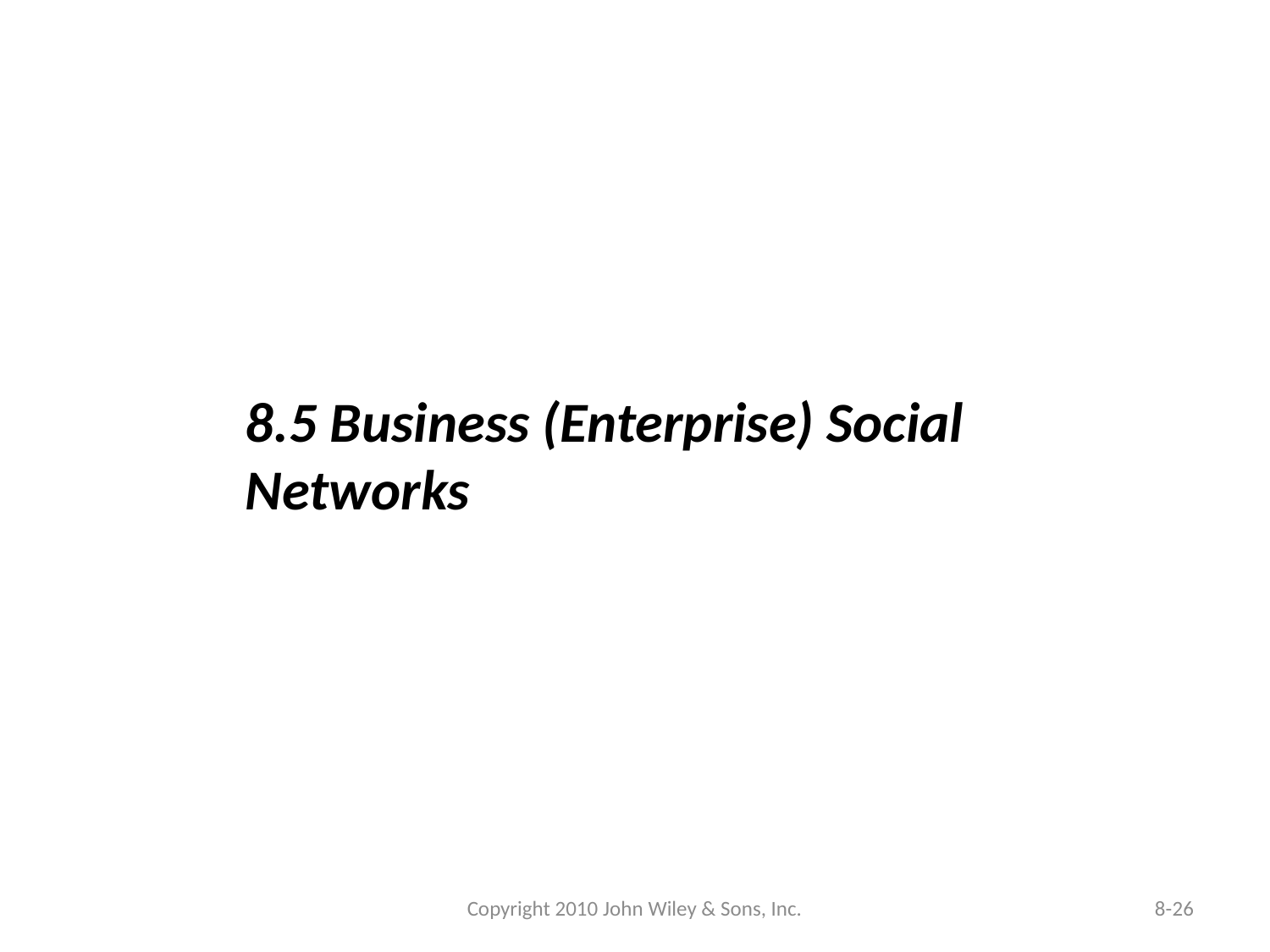

8.5 Business (Enterprise) Social Networks
Copyright 2010 John Wiley & Sons, Inc.
8-26